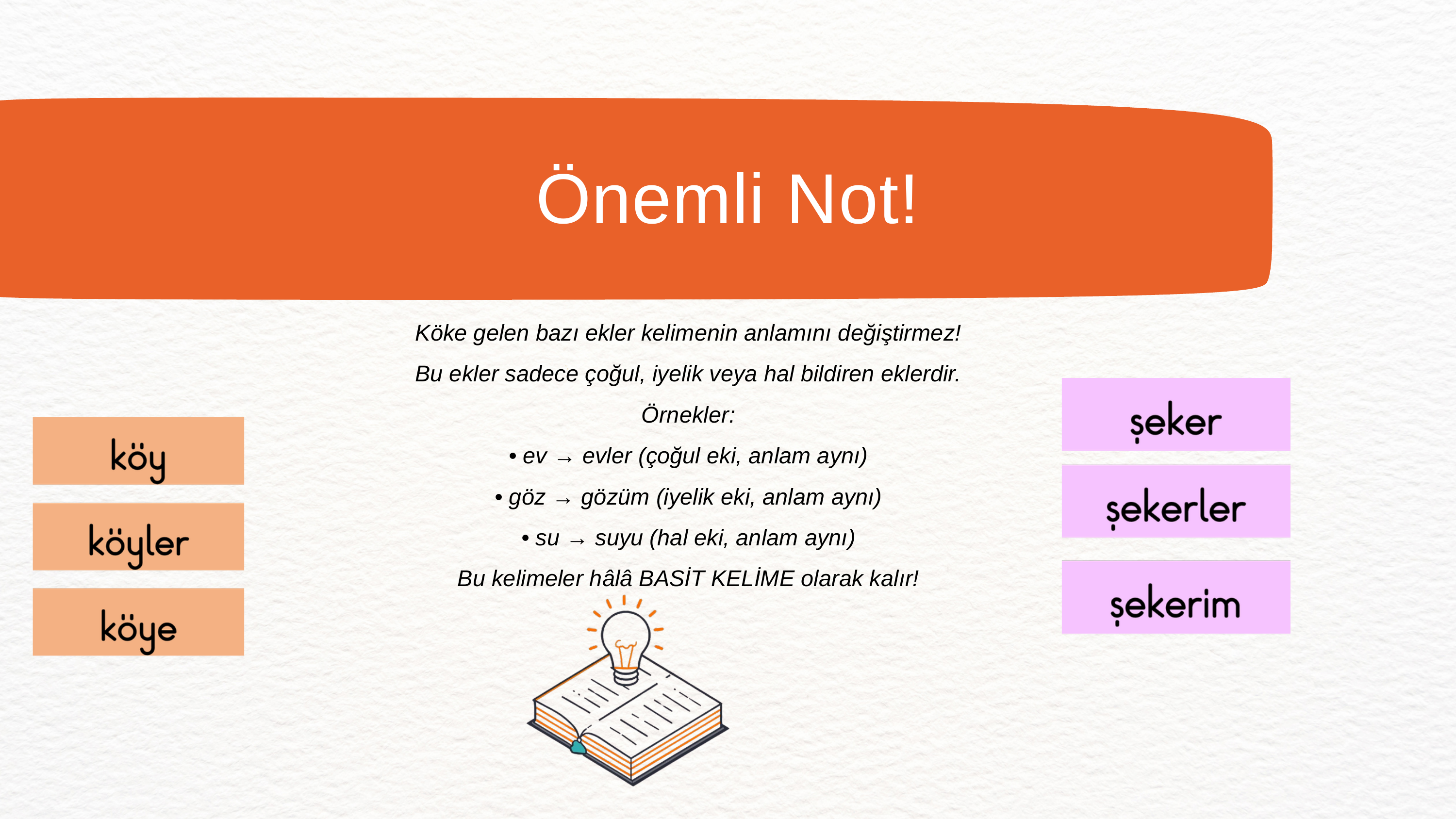

Önemli Not!

Köke gelen bazı ekler kelimenin anlamını değiştirmez!
Bu ekler sadece çoğul, iyelik veya hal bildiren eklerdir.
Örnekler:
• ev → evler (çoğul eki, anlam aynı)
• göz → gözüm (iyelik eki, anlam aynı)
• su → suyu (hal eki, anlam aynı)
Bu kelimeler hâlâ BASİT KELİME olarak kalır!